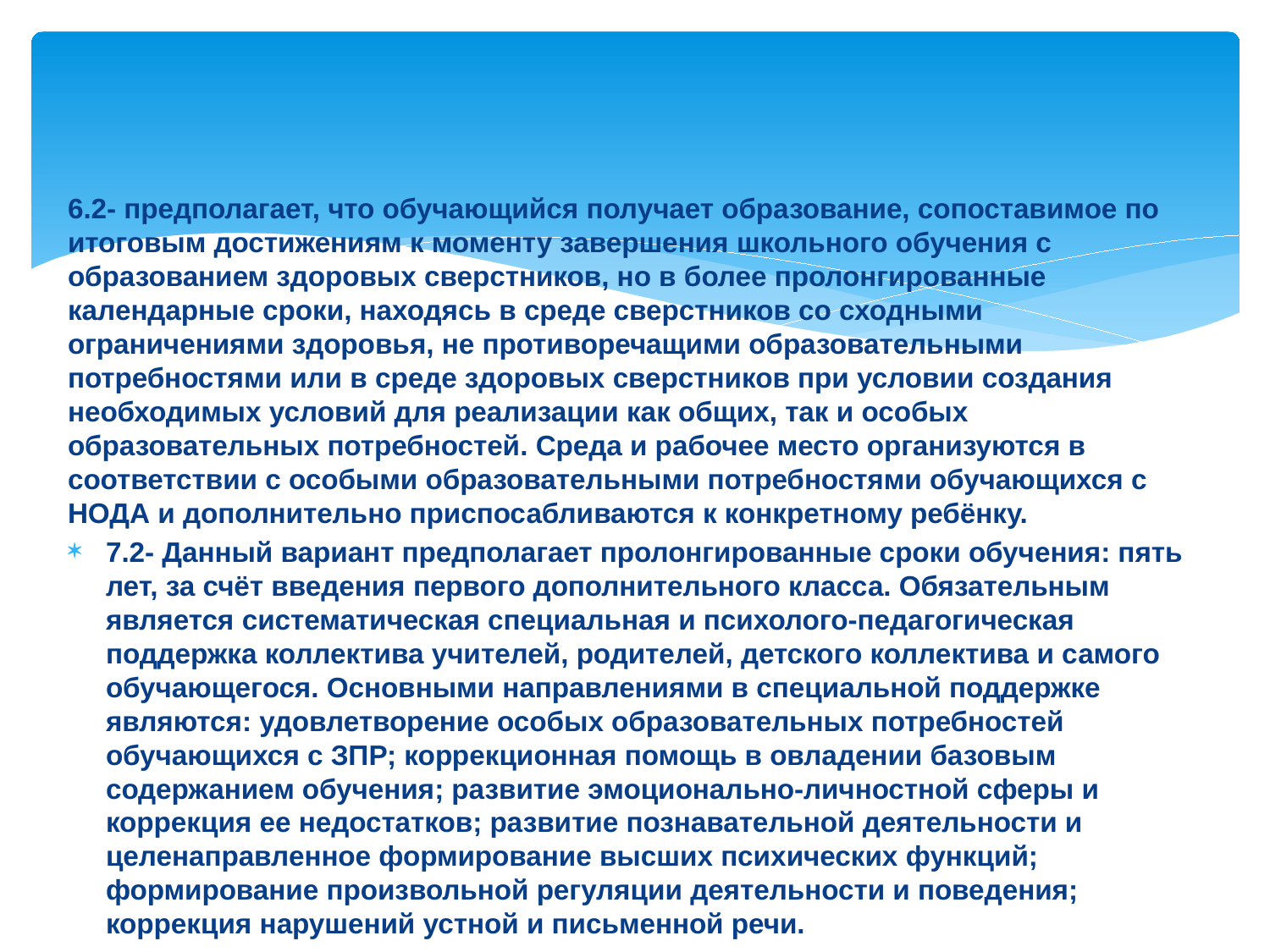

6.2- предполагает, что обучающийся получает образование, сопоставимое по итоговым достижениям к моменту завершения школьного обучения с образованием здоровых сверстников, но в более пролонгированные календарные сроки, находясь в среде сверстников со сходными ограничениями здоровья, не противоречащими образовательными потребностями или в среде здоровых сверстников при условии создания необходимых условий для реализации как общих, так и особых образовательных потребностей. Среда и рабочее место организуются в соответствии с особыми образовательными потребностями обучающихся с НОДА и дополнительно приспосабливаются к конкретному ребёнку.
7.2- Данный вариант предполагает пролонгированные сроки обучения: пять лет, за счёт введения первого дополнительного класса. Обязательным является систематическая специальная и психолого-педагогическая поддержка коллектива учителей, родителей, детского коллектива и самого обучающегося. Основными направлениями в специальной поддержке являются: удовлетворение особых образовательных потребностей обучающихся с ЗПР; коррекционная помощь в овладении базовым содержанием обучения; развитие эмоционально-личностной сферы и коррекция ее недостатков; развитие познавательной деятельности и целенаправленное формирование высших психических функций; формирование произвольной регуляции деятельности и поведения; коррекция нарушений устной и письменной речи.
.